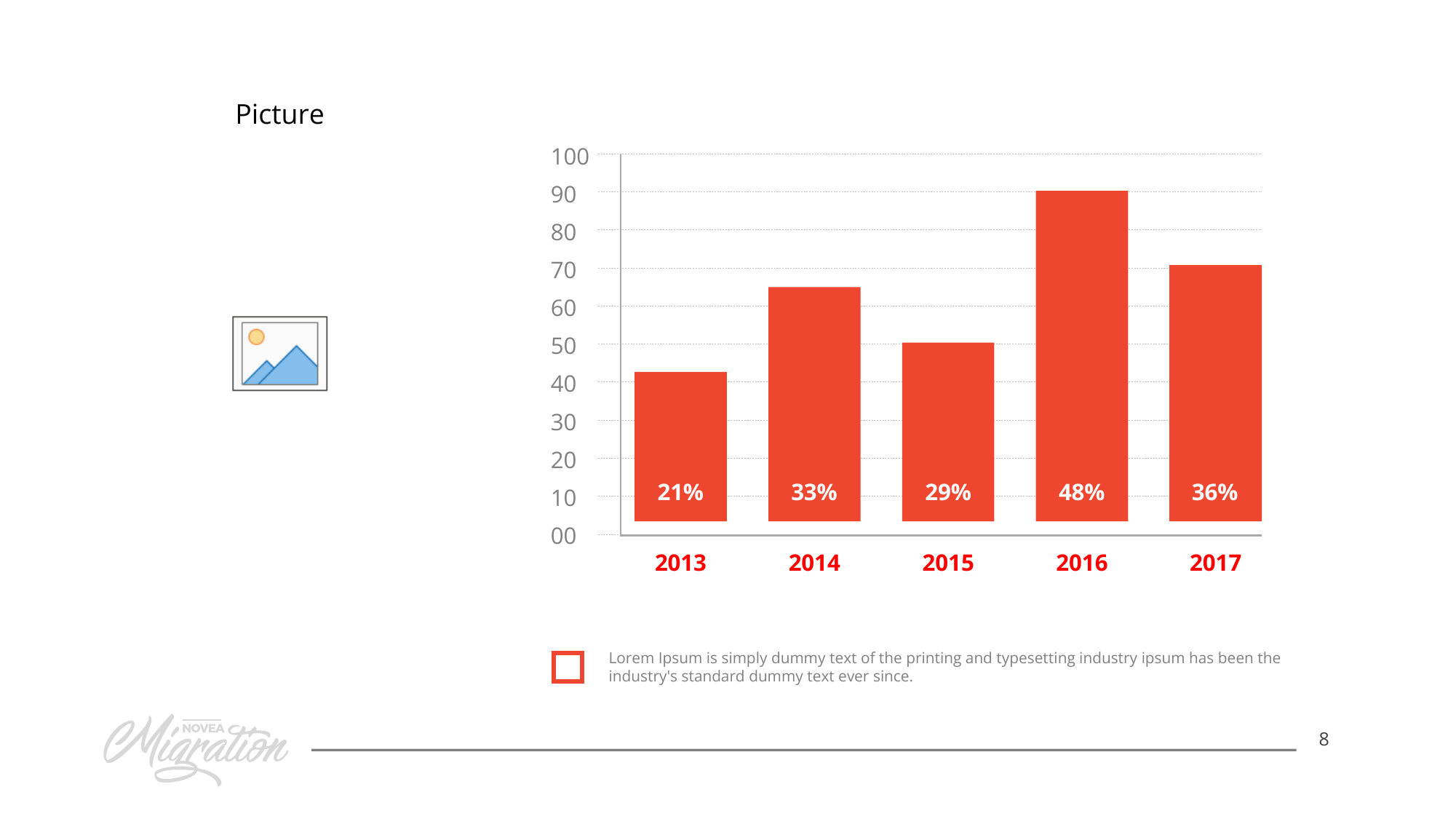

100
90
80
70
60
50
40
30
20
10
00

21%
33%
29%
48%
36%
2013
2014
2015
2016
2017
Lorem Ipsum is simply dummy text of the printing and typesetting industry ipsum has been the industry's standard dummy text ever since.

8